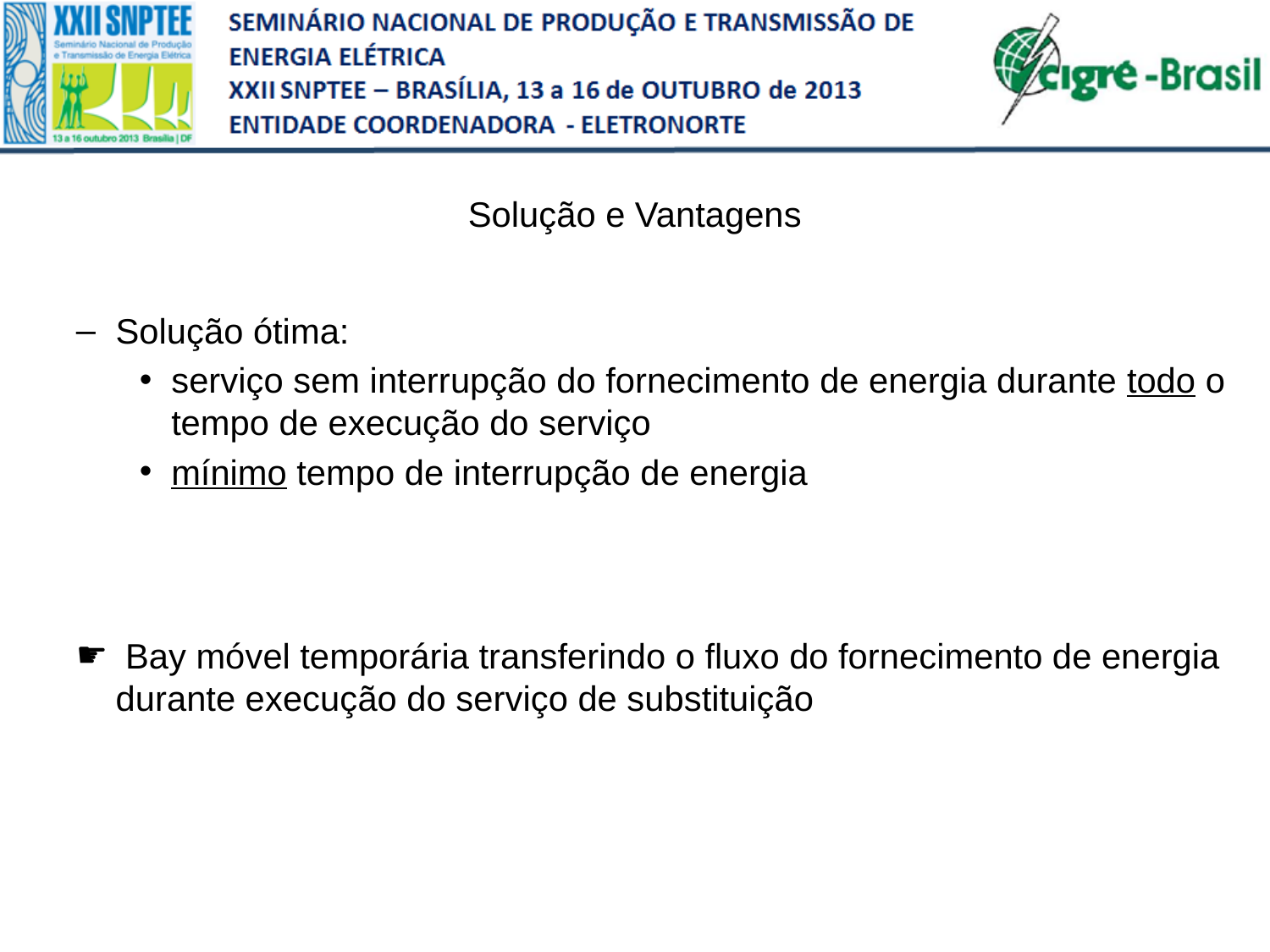

Solução e Vantagens

Solução ótima:
serviço sem interrupção do fornecimento de energia durante todo o tempo de execução do serviço
mínimo tempo de interrupção de energia

 Bay móvel temporária transferindo o fluxo do fornecimento de energia durante execução do serviço de substituição